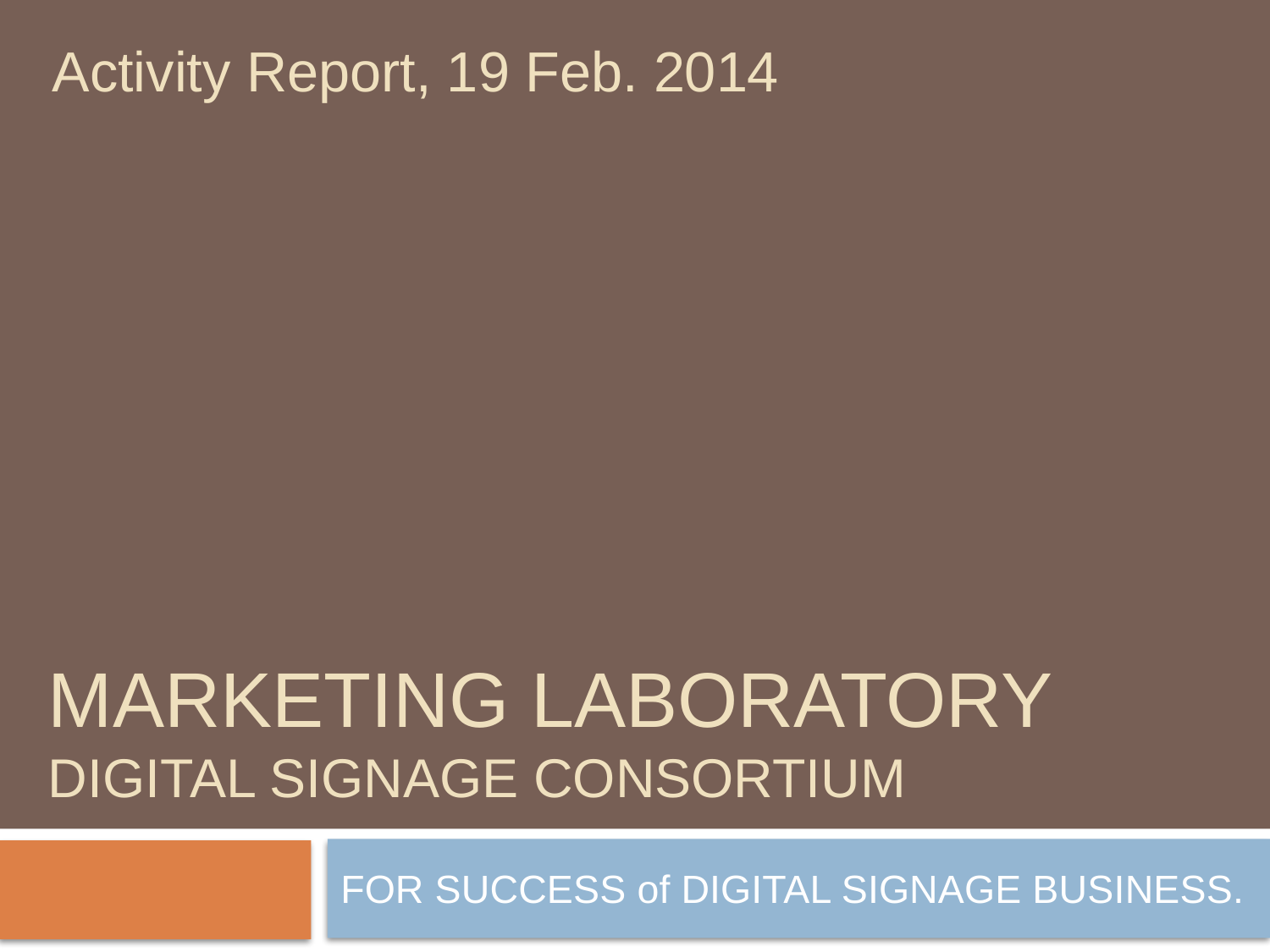

Activity Report, 19 Feb. 2014
# MaRKETING LABORATORY DIGITAL SIGNAGE CONSORTIUM
FOR SUCCESS of DIGITAL SIGNAGE BUSINESS.